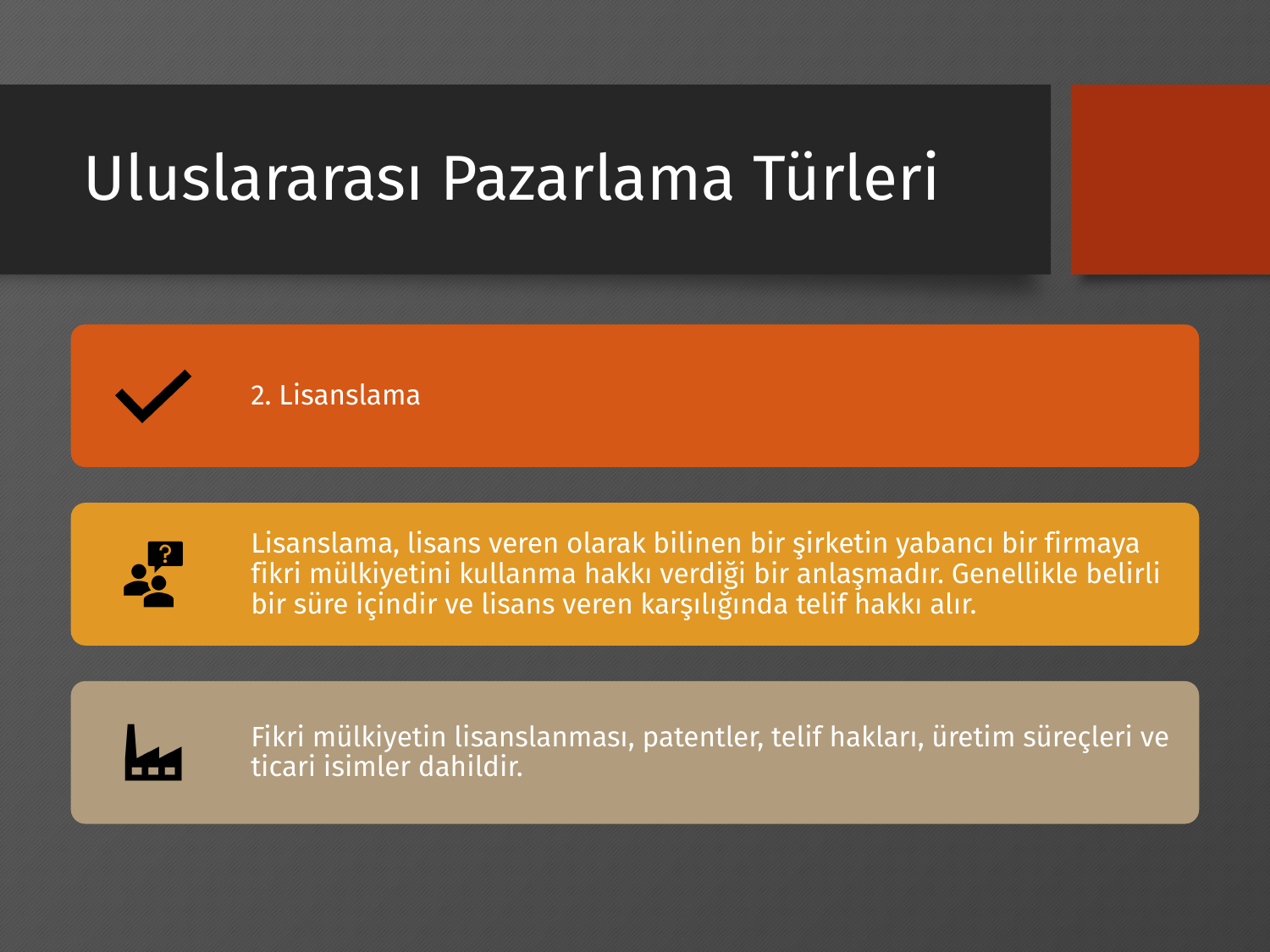

# Uluslararası Pazarlama Türleri
2. Lisanslama
Lisanslama, lisans veren olarak bilinen bir şirketin yabancı bir firmaya fikri mülkiyetini kullanma hakkı verdiği bir anlaşmadır. Genellikle belirli bir süre içindir ve lisans veren karşılığında telif hakkı alır.
Fikri mülkiyetin lisanslanması, patentler, telif hakları, üretim süreçleri ve ticari isimler dahildir.